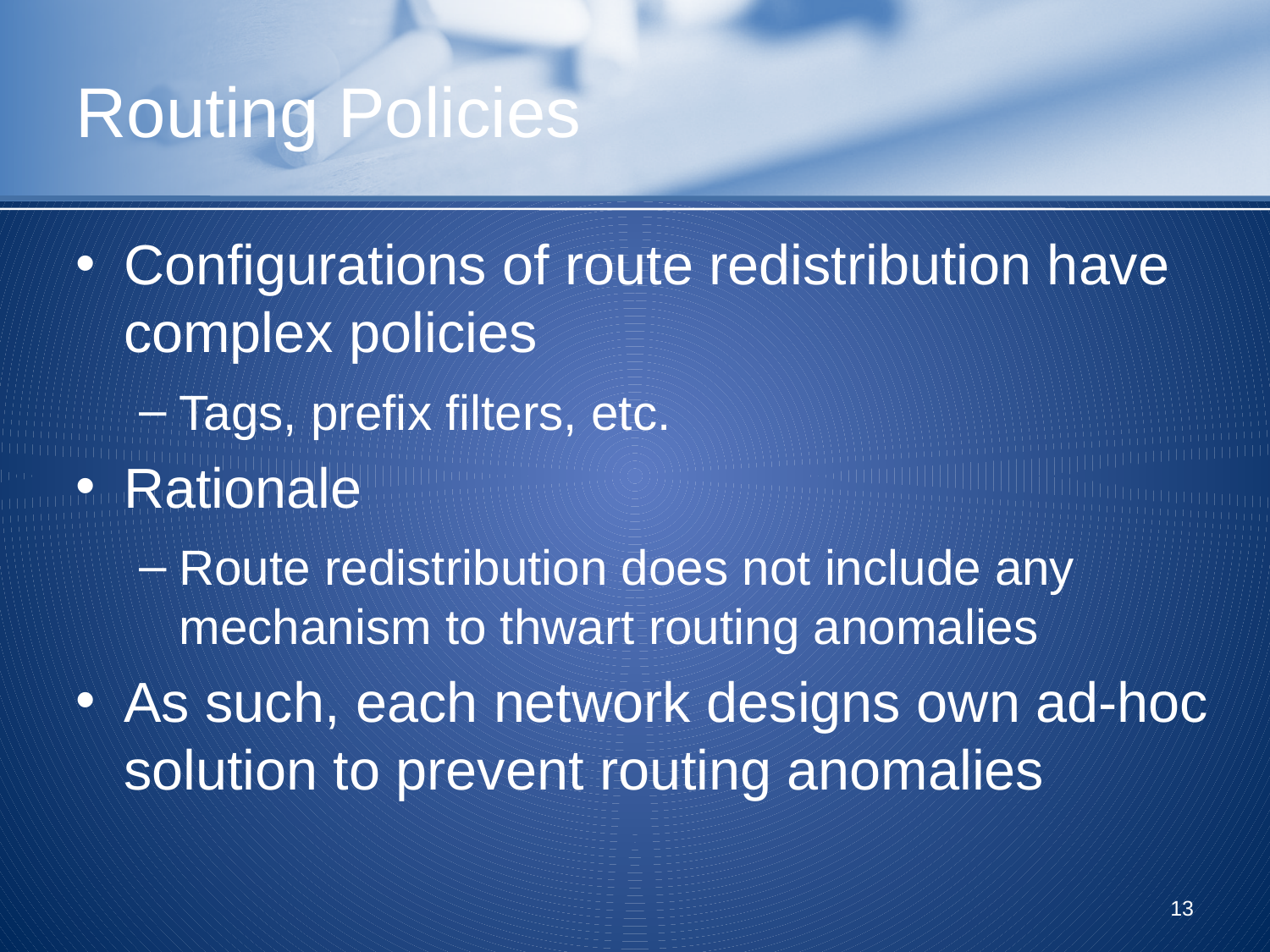

# Routing Policies
Configurations of route redistribution have complex policies
Tags, prefix filters, etc.
Rationale
Route redistribution does not include any mechanism to thwart routing anomalies
As such, each network designs own ad-hoc solution to prevent routing anomalies
13